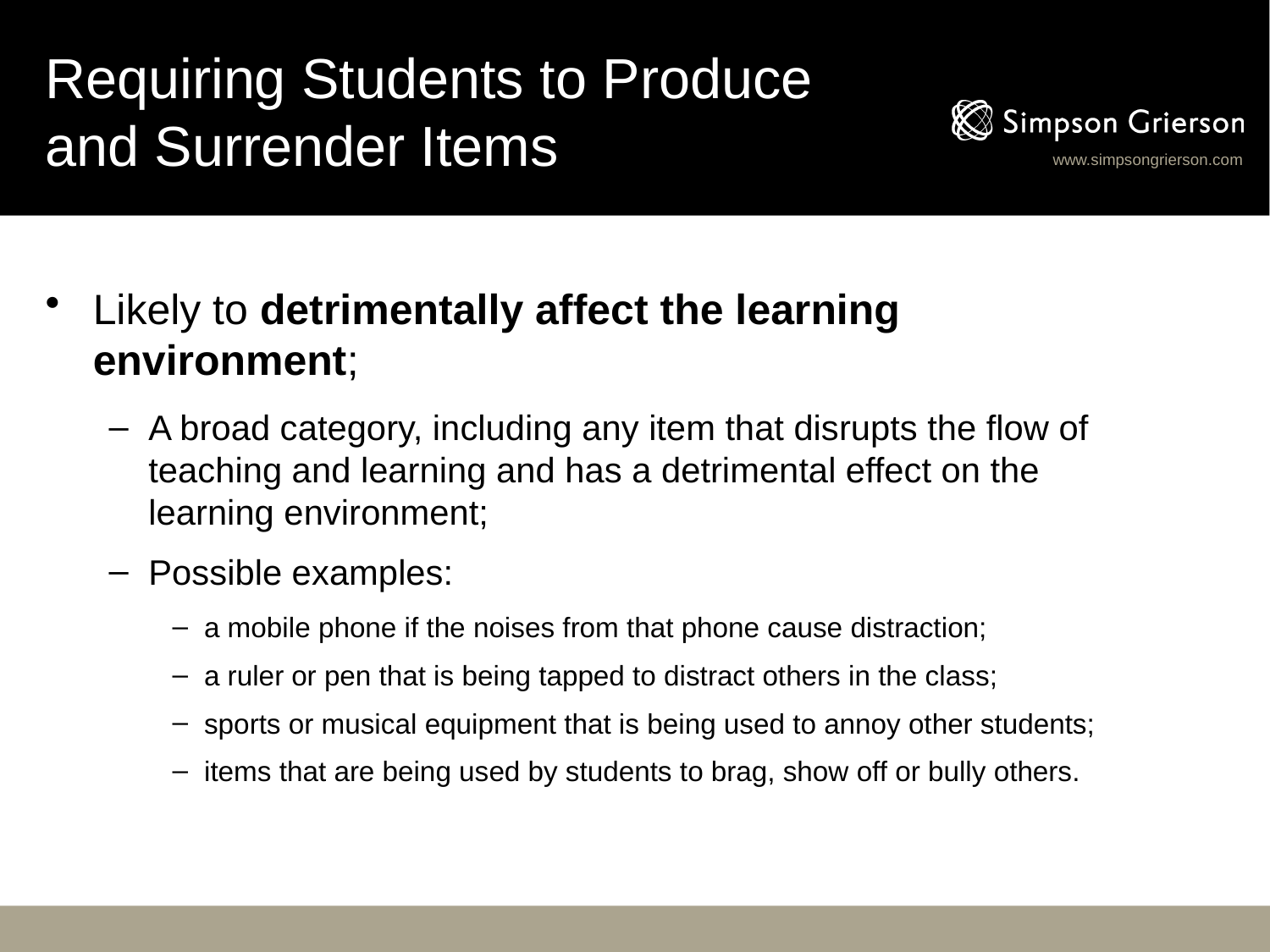

# Requiring Students to Produce and Surrender Items
Likely to detrimentally affect the learning environment;
A broad category, including any item that disrupts the flow of teaching and learning and has a detrimental effect on the learning environment;
Possible examples:
a mobile phone if the noises from that phone cause distraction;
a ruler or pen that is being tapped to distract others in the class;
sports or musical equipment that is being used to annoy other students;
items that are being used by students to brag, show off or bully others.